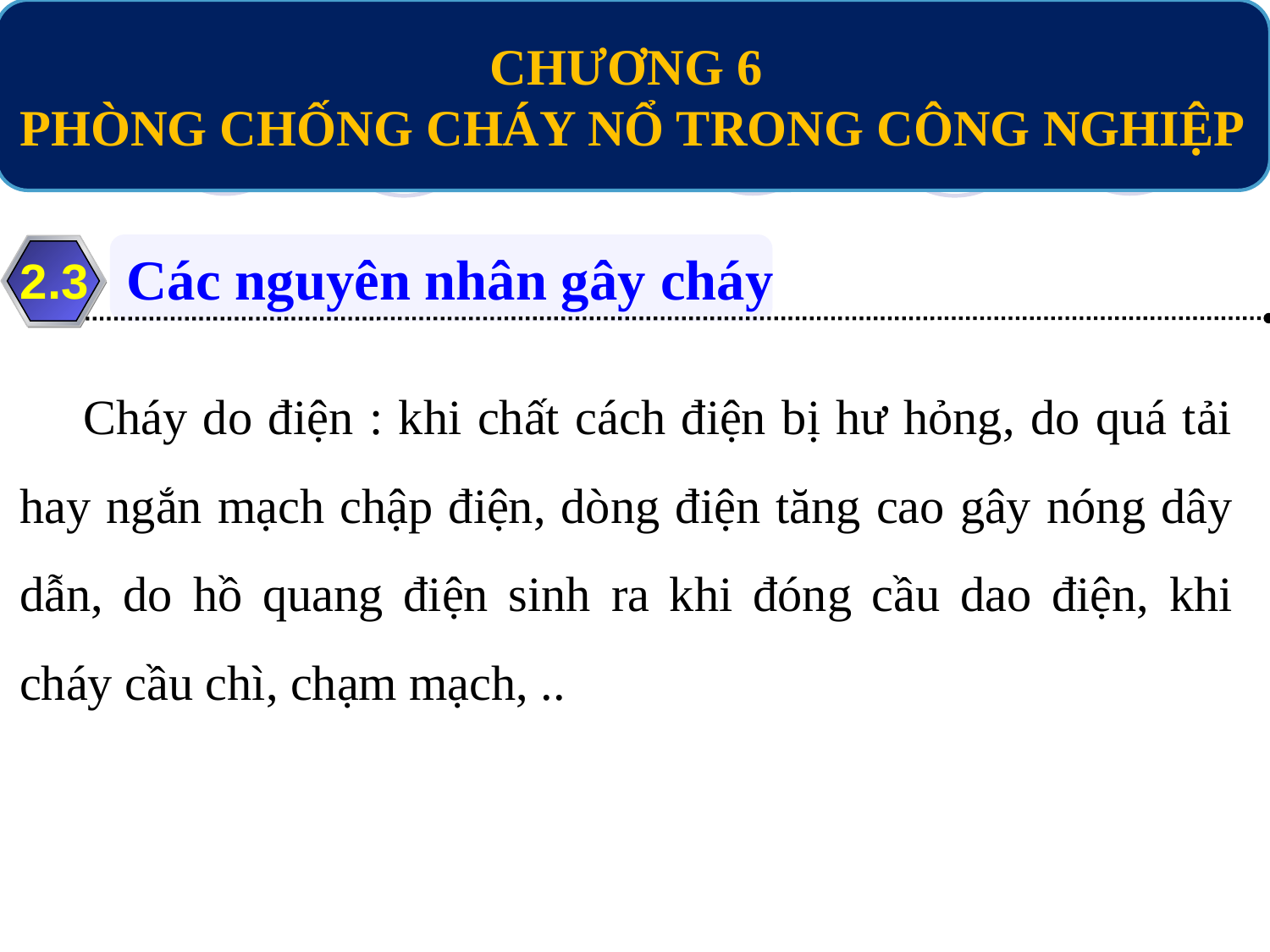

CHƯƠNG 6
PHÒNG CHỐNG CHÁY NỔ TRONG CÔNG NGHIỆP

Các nguyên nhân gây cháy

2.3

Cháy do điện : khi chất cách điện bị hư hỏng, do quá tải hay ngắn mạch chập điện, dòng điện tăng cao gây nóng dây dẫn, do hồ quang điện sinh ra khi đóng cầu dao điện, khi cháy cầu chì, chạm mạch, ..